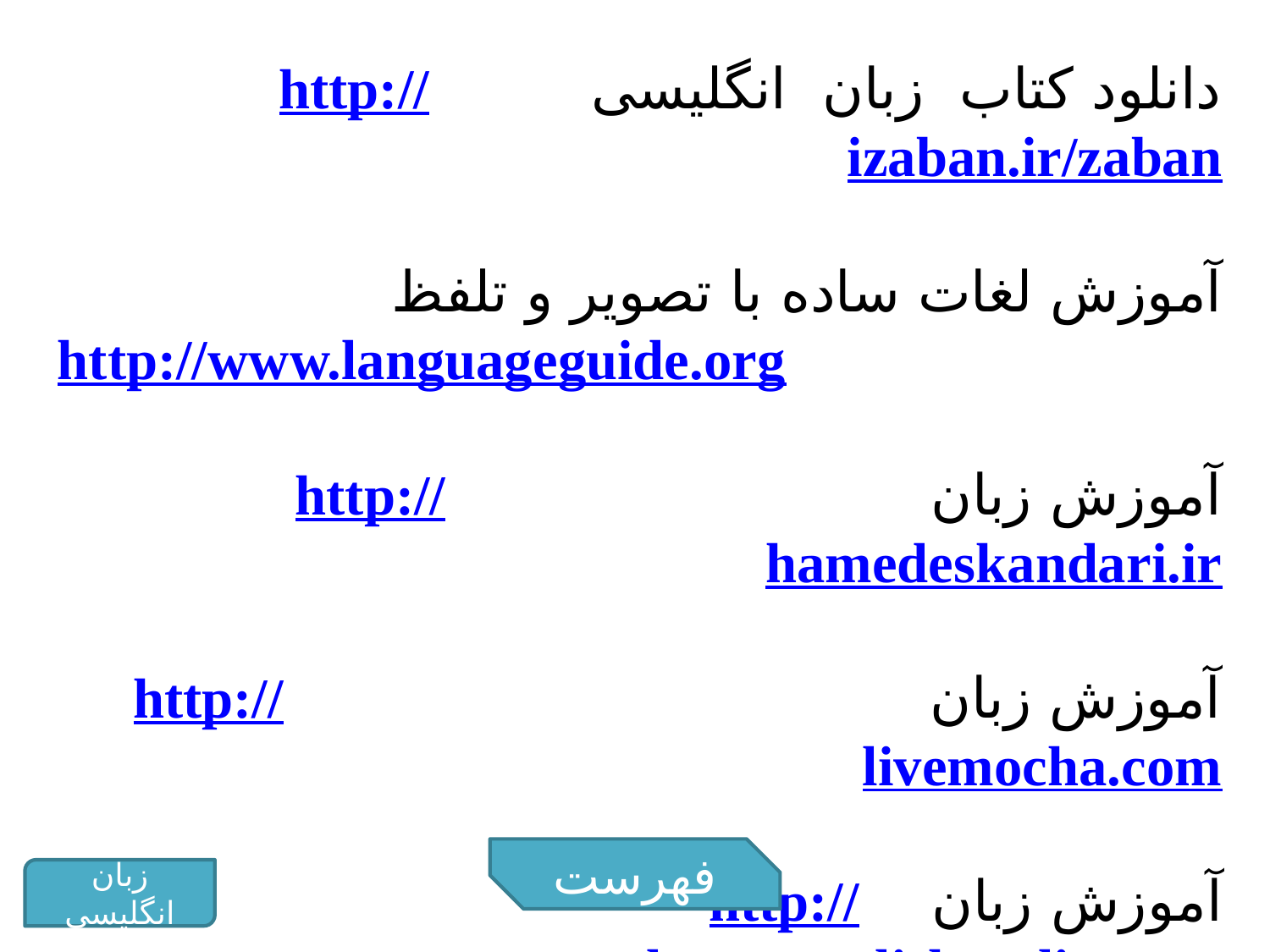

دانلود کتاب  زبان  انگلیسی         http://izaban.ir/zaban

آموزش لغات ساده با تصویر و تلفظ
http://www.languageguide.org

آموزش زبان                           http://hamedeskandari.ir

آموزش زبان                                    http://livemocha.com

آموزش زبان    http://www.learn-english-online.org
فهرست
زبان انگلیسی